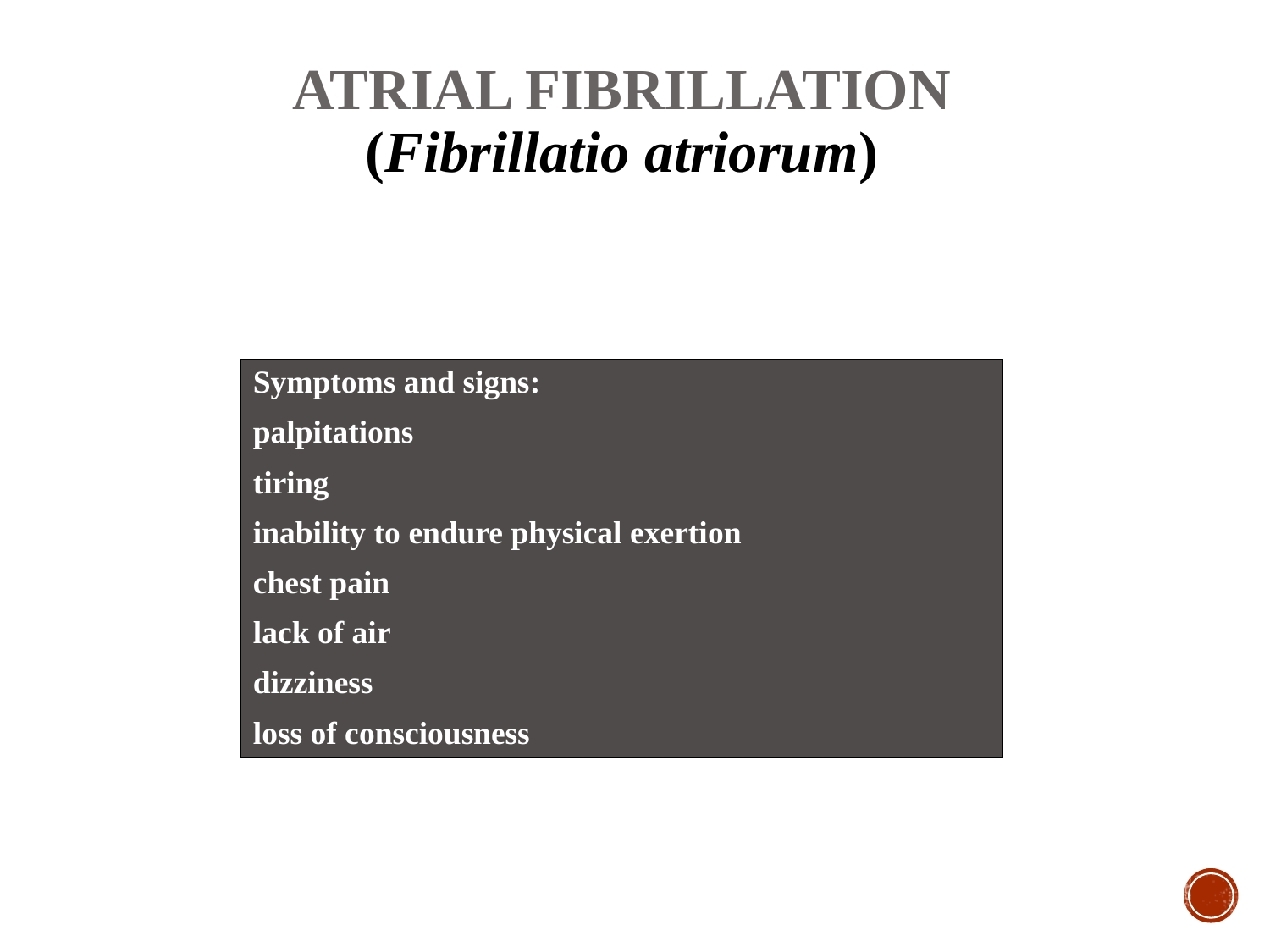

ATRIAL FIBRILLATION
(Fibrillatio atriorum)
Symptoms and signs:
palpitations
tiring
inability to endure physical exertion
chest pain
lack of air
dizziness
loss of consciousness